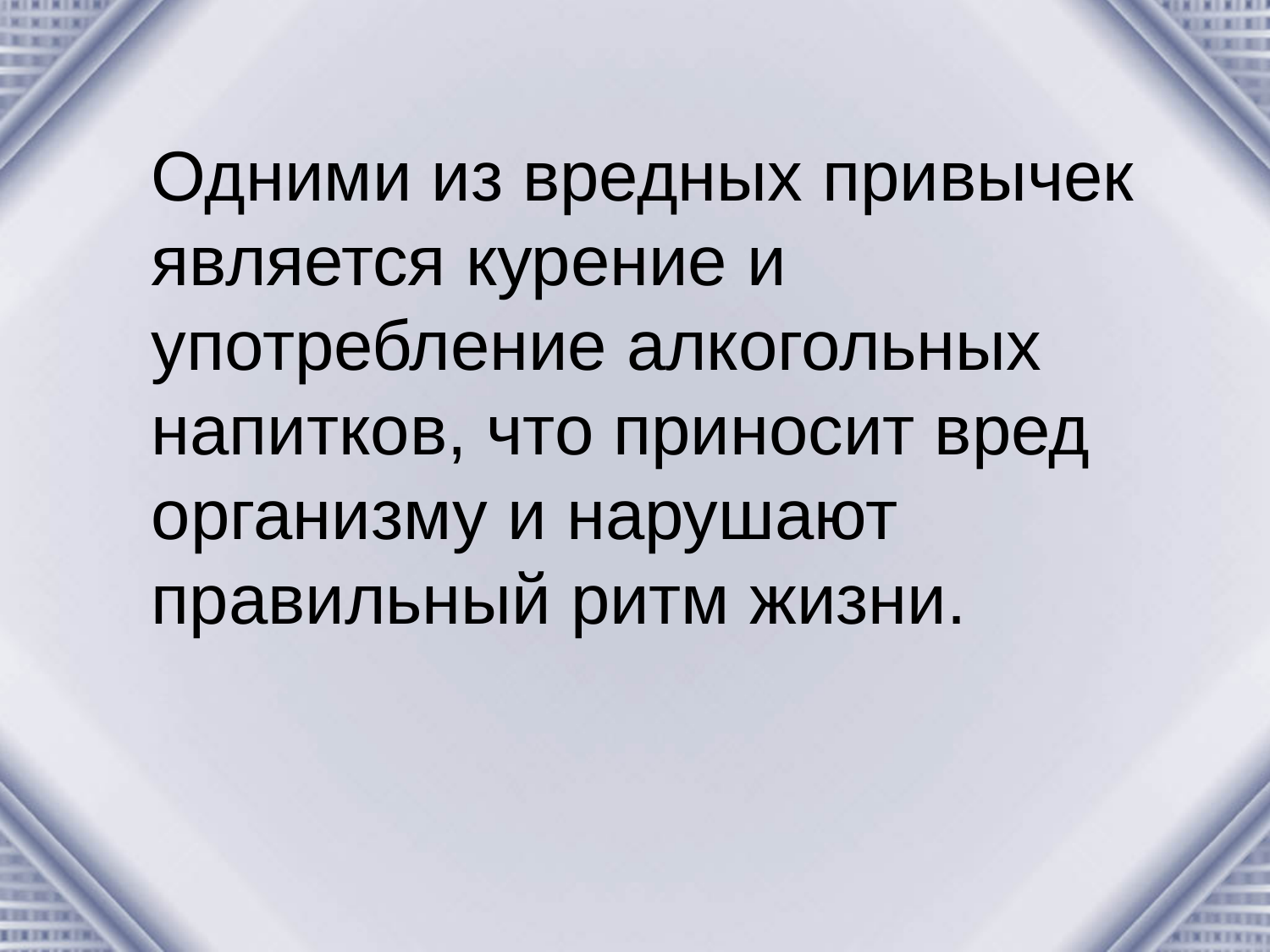

Одними из вредных привычек является курение и употребление алкогольных напитков, что приносит вред организму и нарушают правильный ритм жизни.